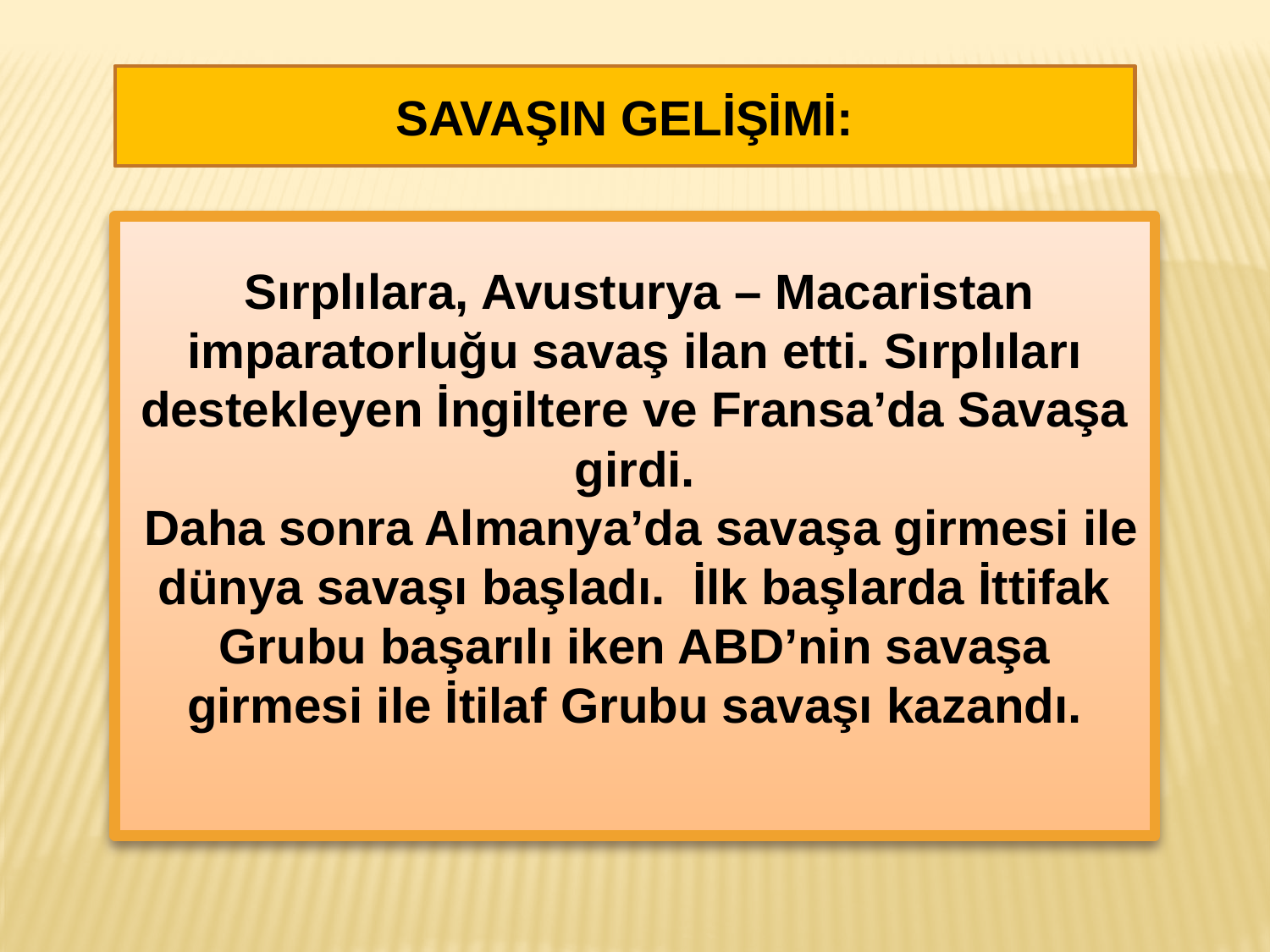

SAVAŞIN GELİŞİMİ:
 Sırplılara, Avusturya – Macaristan imparatorluğu savaş ilan etti. Sırplıları destekleyen İngiltere ve Fransa’da Savaşa girdi.
 Daha sonra Almanya’da savaşa girmesi ile dünya savaşı başladı.  İlk başlarda İttifak Grubu başarılı iken ABD’nin savaşa girmesi ile İtilaf Grubu savaşı kazandı.